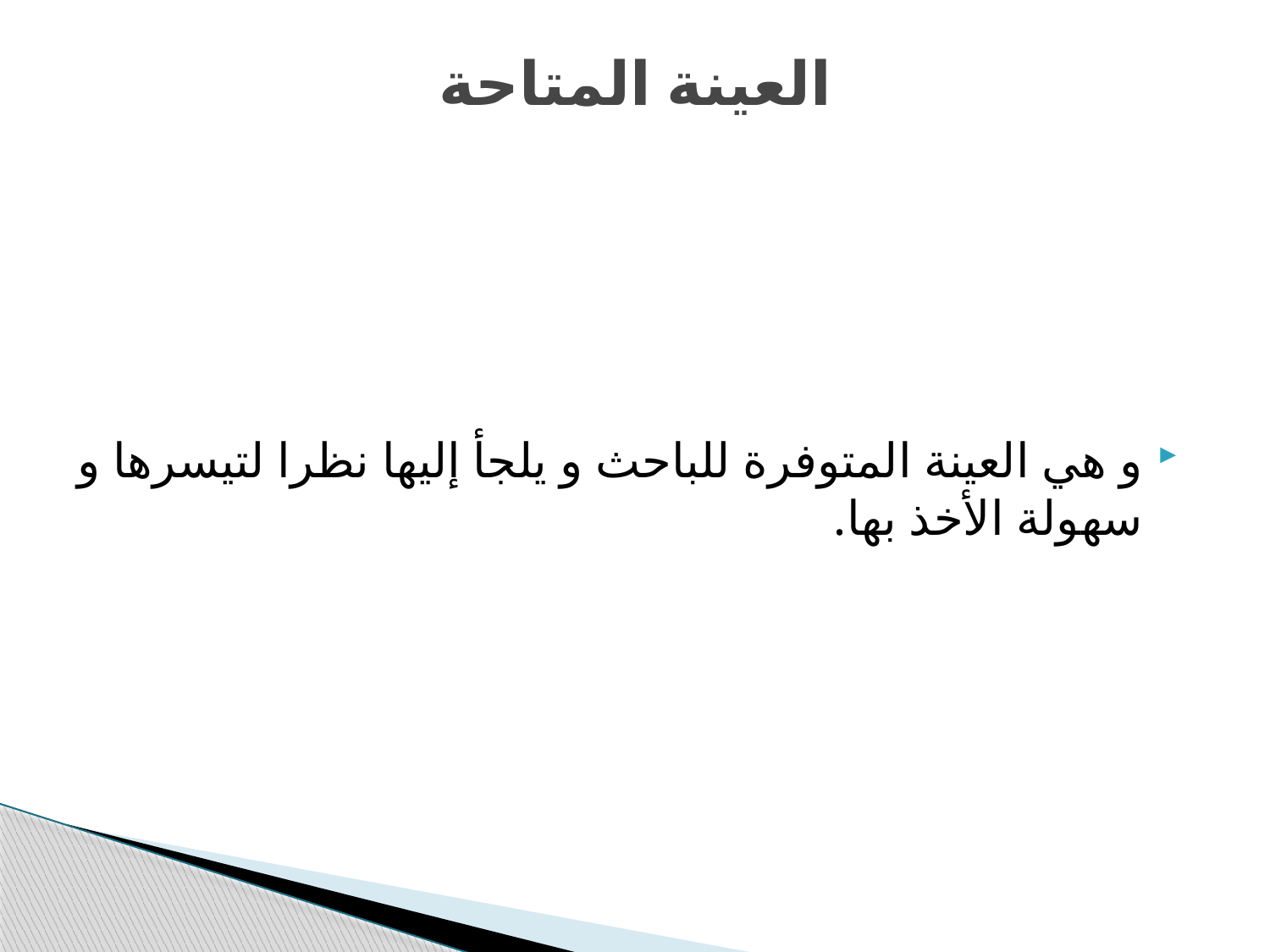

# العينة المتاحة
و هي العينة المتوفرة للباحث و يلجأ إليها نظرا لتيسرها و سهولة الأخذ بها.